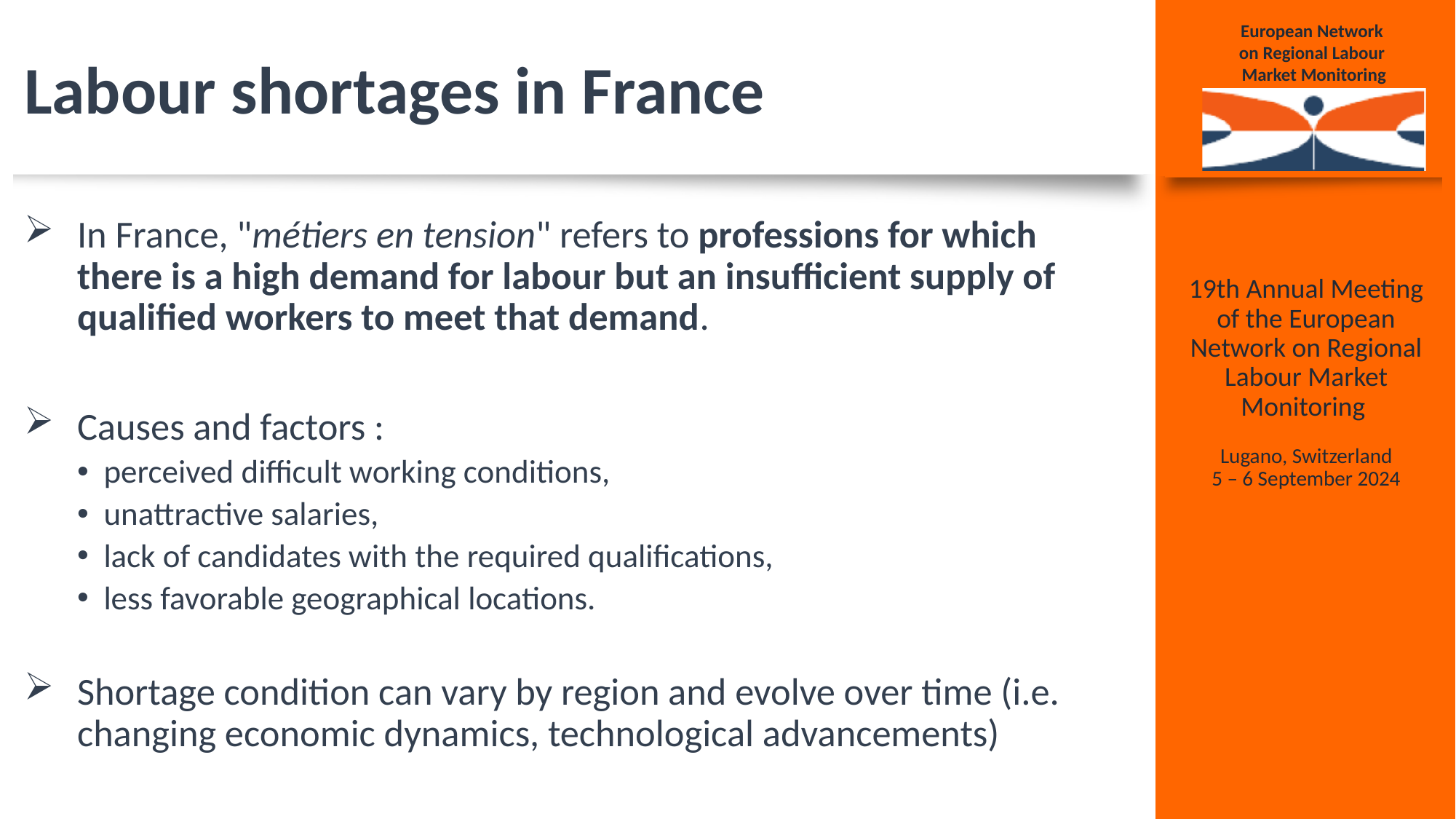

# Labour shortages in France
In France, "métiers en tension" refers to professions for which there is a high demand for labour but an insufficient supply of qualified workers to meet that demand.

Causes and factors :
perceived difficult working conditions,
unattractive salaries,
lack of candidates with the required qualifications,
less favorable geographical locations.

Shortage condition can vary by region and evolve over time (i.e. changing economic dynamics, technological advancements)